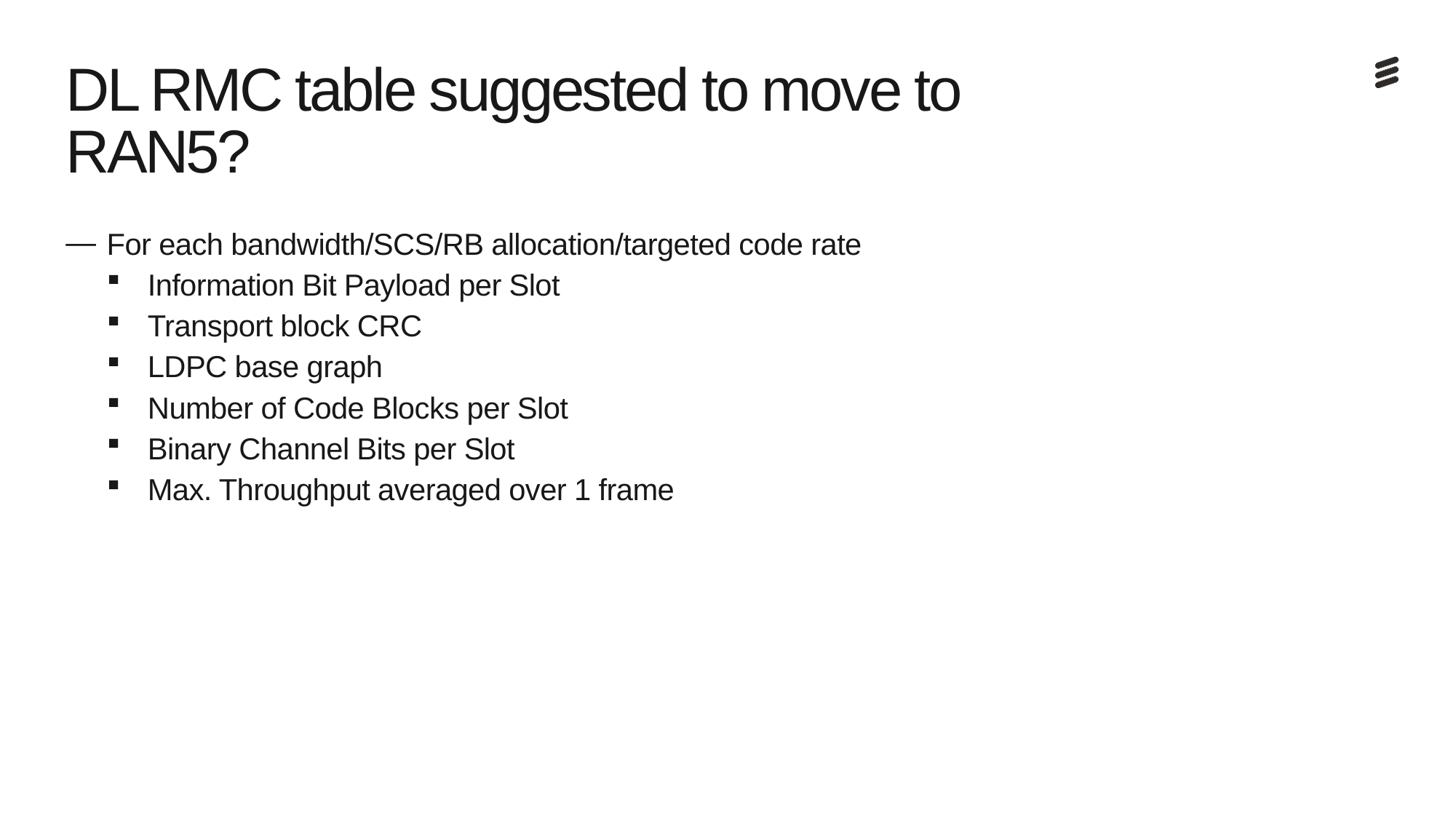

# DL RMC table suggested to move to RAN5?
For each bandwidth/SCS/RB allocation/targeted code rate
Information Bit Payload per Slot
Transport block CRC
LDPC base graph
Number of Code Blocks per Slot
Binary Channel Bits per Slot
Max. Throughput averaged over 1 frame